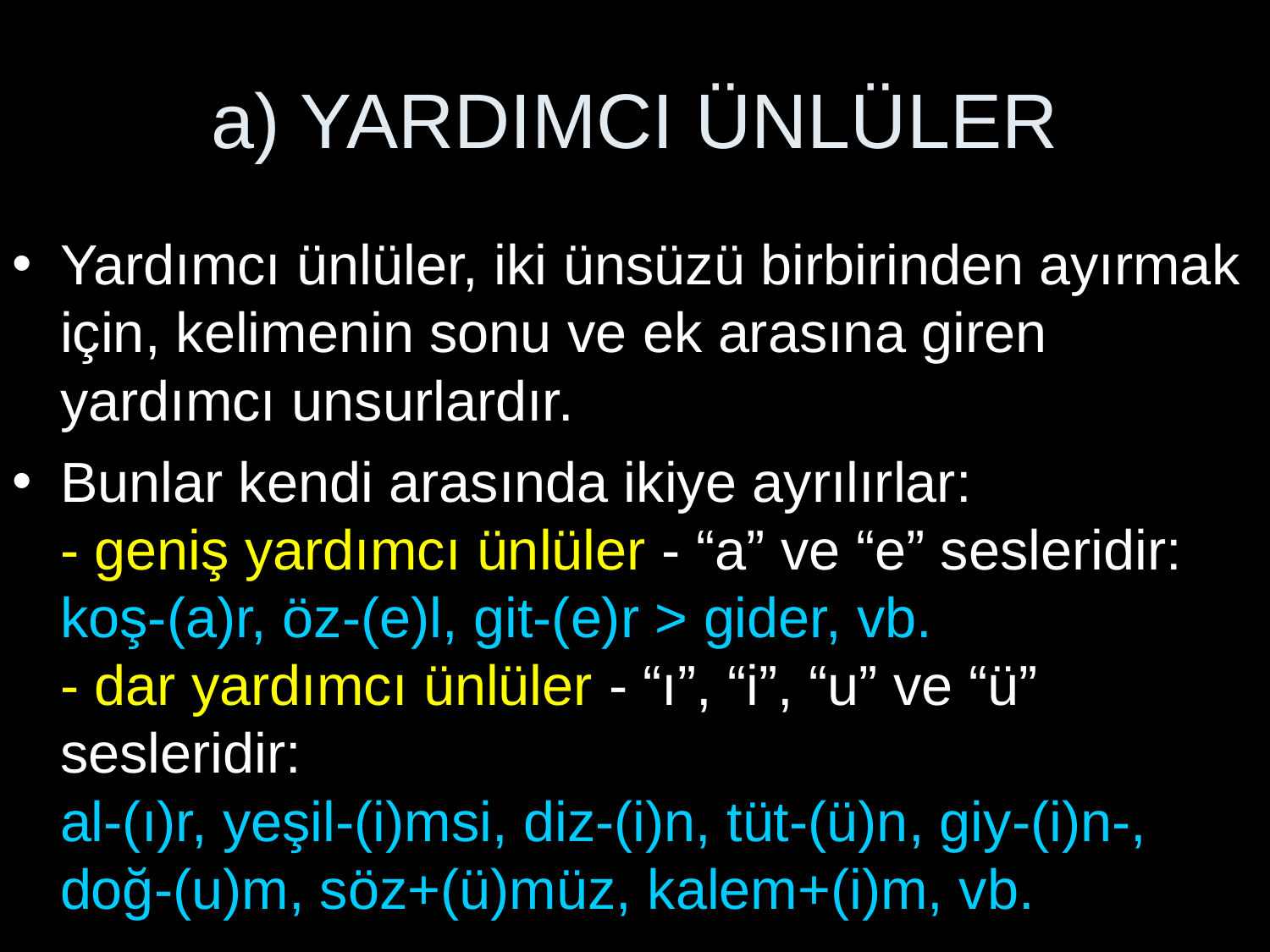

# a) YARDIMCI ÜNLÜLER
Yardımcı ünlüler, iki ünsüzü birbirinden ayırmak için, kelimenin sonu ve ek arasına giren yardımcı unsurlardır.
Bunlar kendi arasında ikiye ayrılırlar:
- geniş yardımcı ünlüler - “a” ve “e” sesleridir:
koş-(a)r, öz-(e)l, git-(e)r > gider, vb.
- dar yardımcı ünlüler - “ı”, “i”, “u” ve “ü” sesleridir:
al-(ı)r, yeşil-(i)msi, diz-(i)n, tüt-(ü)n, giy-(i)n-, doğ-(u)m, söz+(ü)müz, kalem+(i)m, vb.